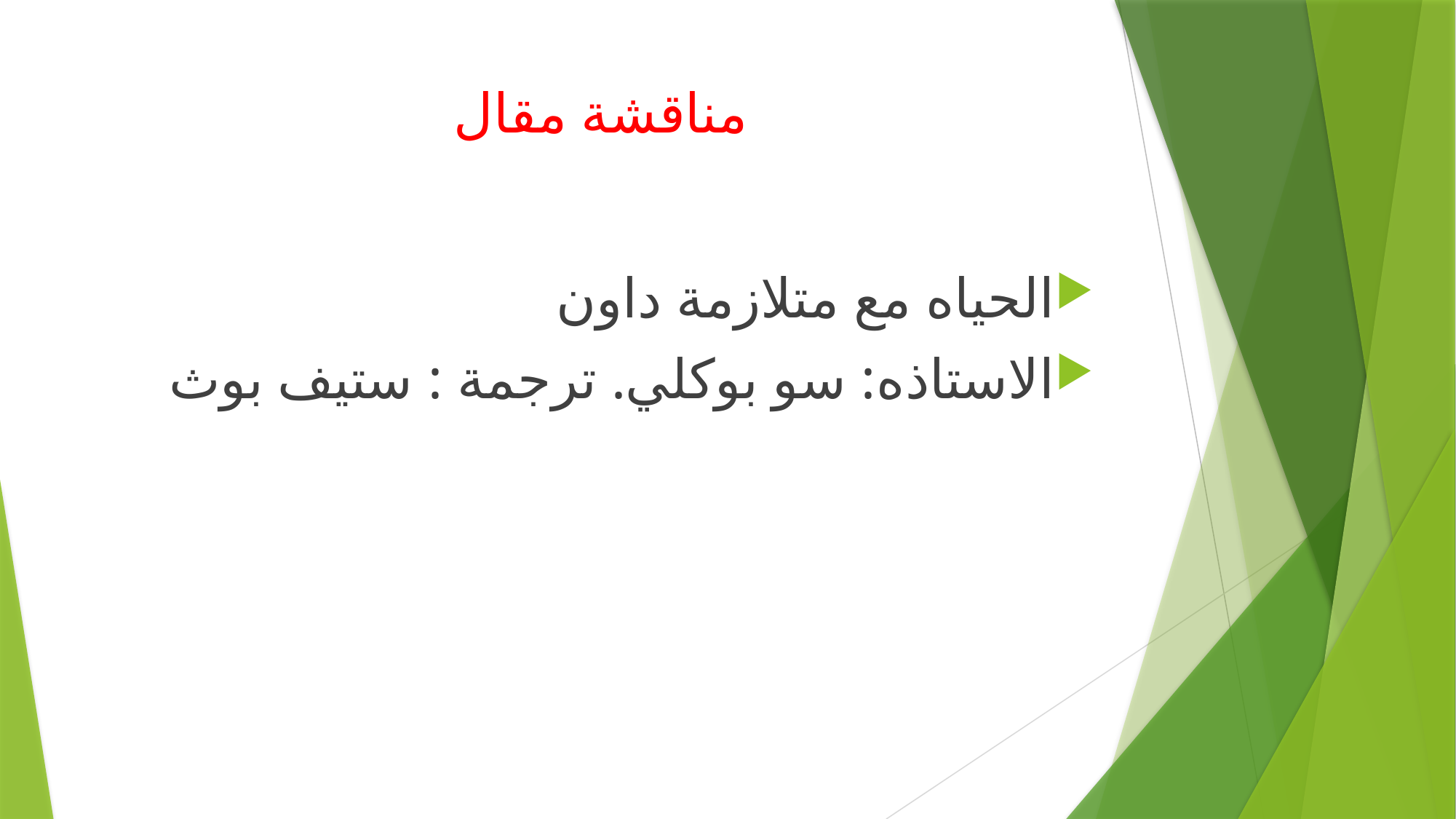

# مناقشة مقال
الحياه مع متلازمة داون
الاستاذه: سو بوكلي. ترجمة : ستيف بوث